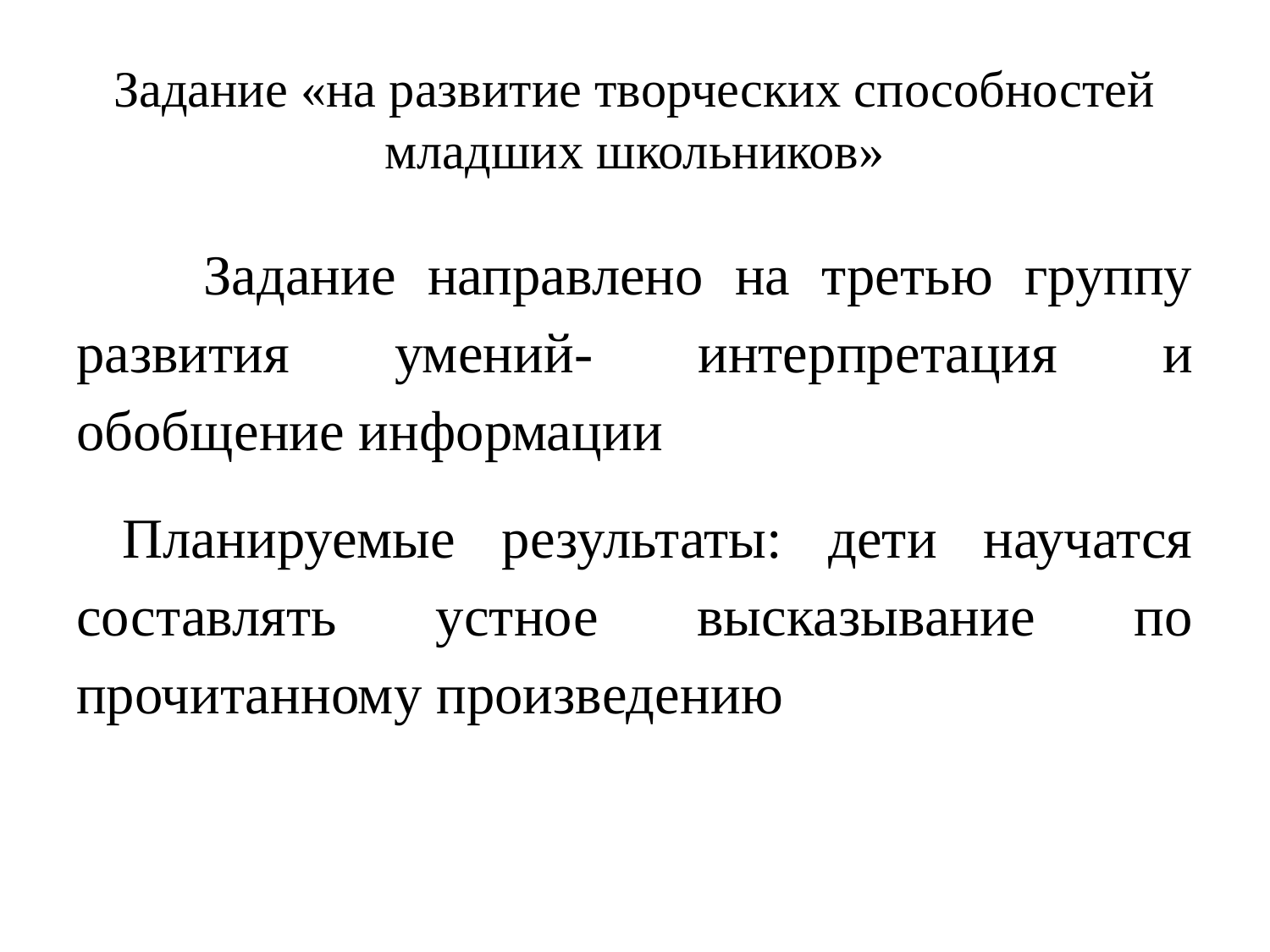

# Задание «на развитие творческих способностей младших школьников»
	Задание направлено на третью группу развития умений- интерпретация и обобщение информации
 Планируемые результаты: дети научатся составлять устное высказывание по прочитанному произведению